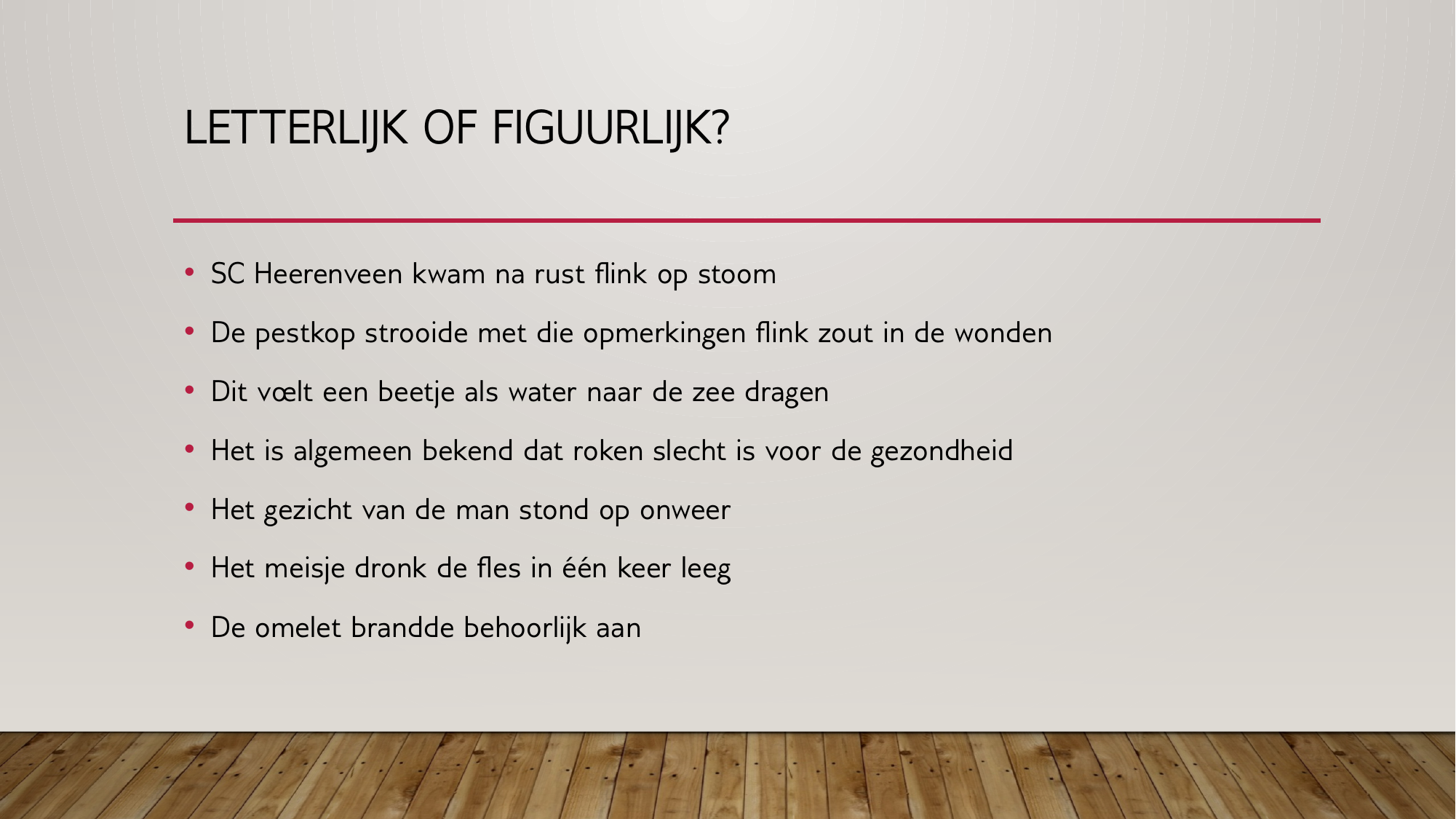

# Letterlijk of figuurlijk?
SC Heerenveen kwam na rust flink op stoom
De pestkop strooide met die opmerkingen flink zout in de wonden
Dit voelt een beetje als water naar de zee dragen
Het is algemeen bekend dat roken slecht is voor de gezondheid
Het gezicht van de man stond op onweer
Het meisje dronk de fles in één keer leeg
De omelet brandde behoorlijk aan